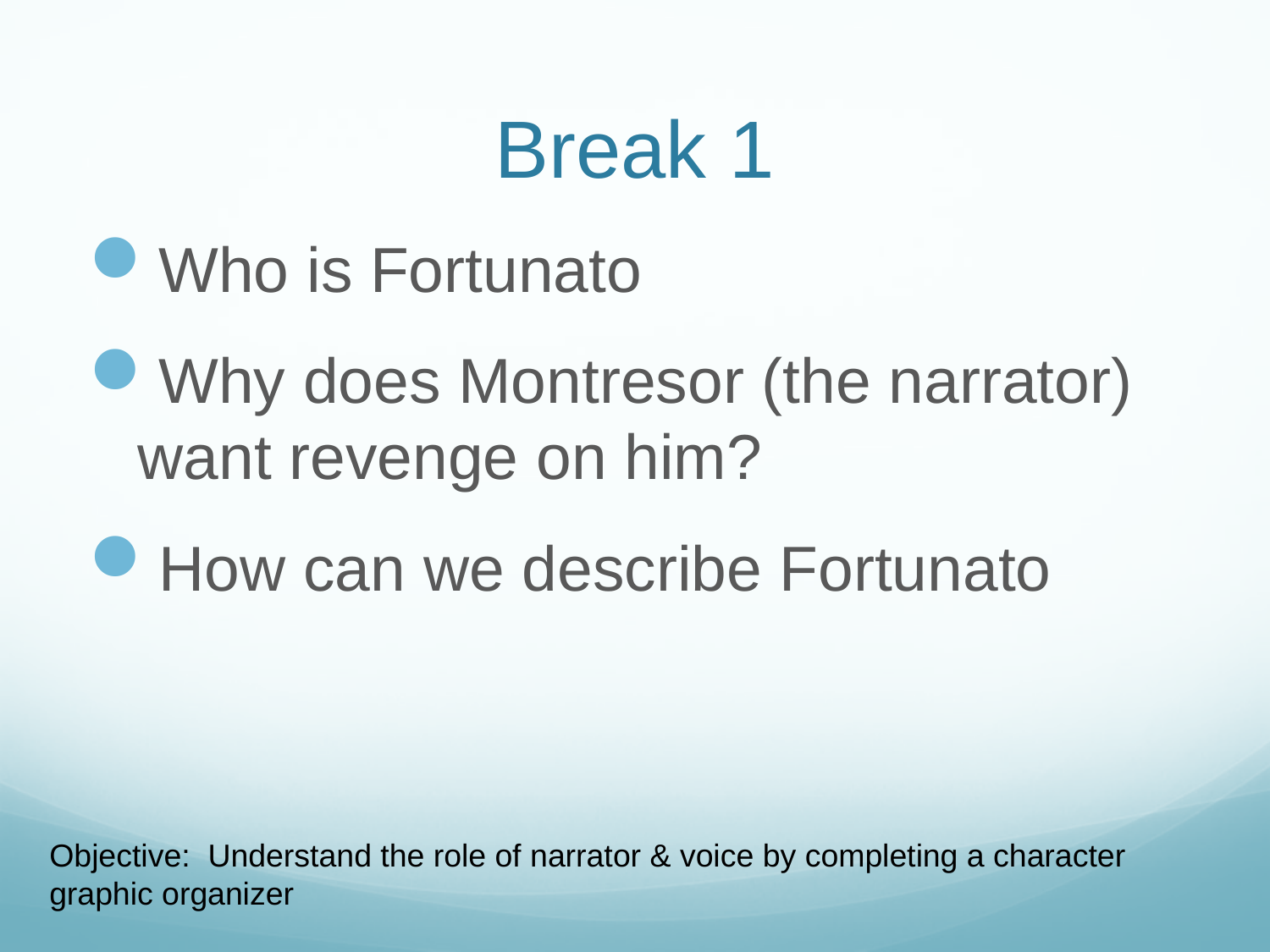

# Break 1
Who is Fortunato
Why does Montresor (the narrator) want revenge on him?
How can we describe Fortunato
Objective:  Understand the role of narrator & voice by completing a character graphic organizer